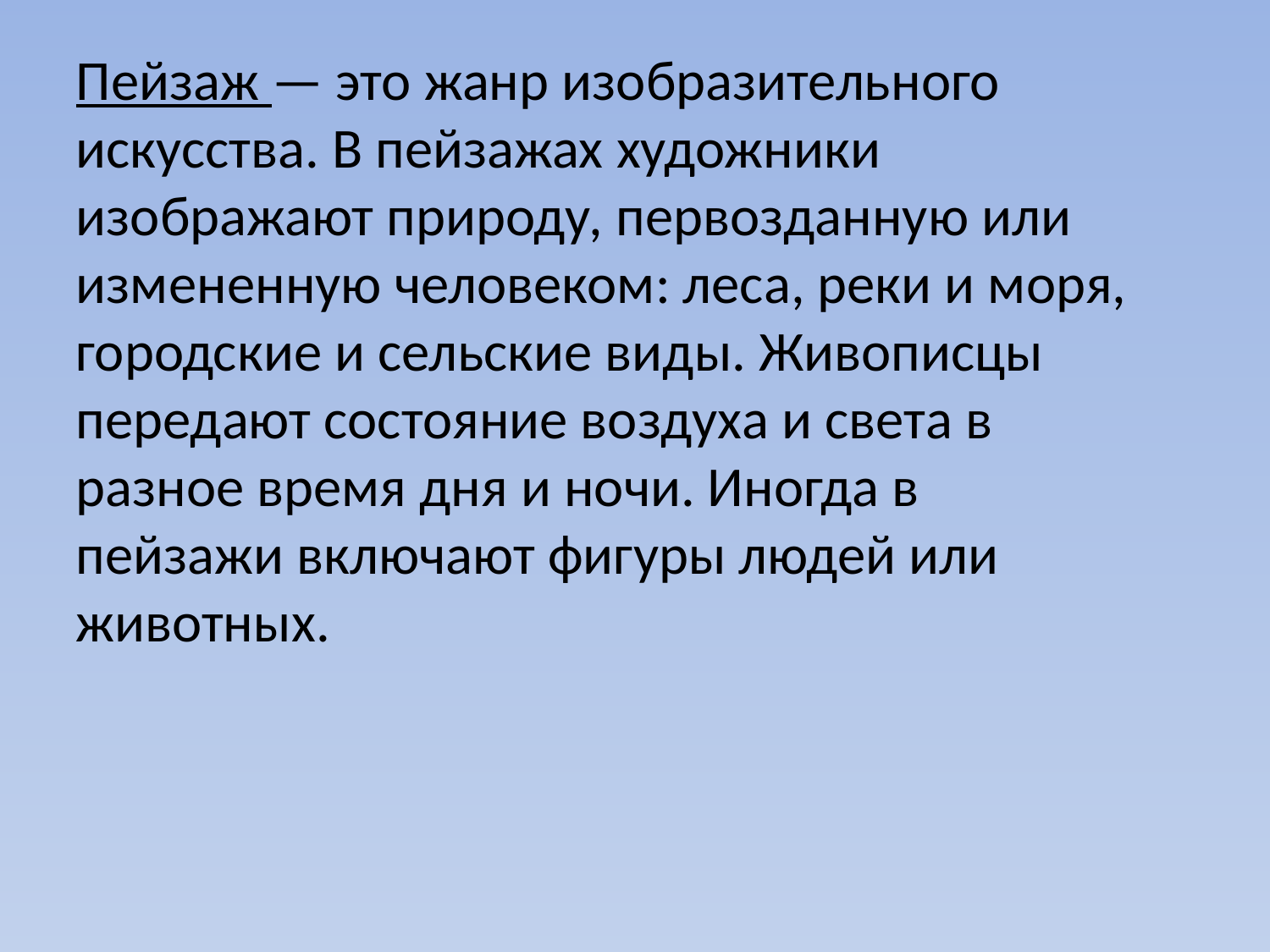

Пейзаж — это жанр изобразительного искусства. В пейзажах художники изображают природу, первозданную или измененную человеком: леса, реки и моря, городские и сельские виды. Живописцы передают состояние воздуха и света в разное время дня и ночи. Иногда в пейзажи включают фигуры людей или животных.
#